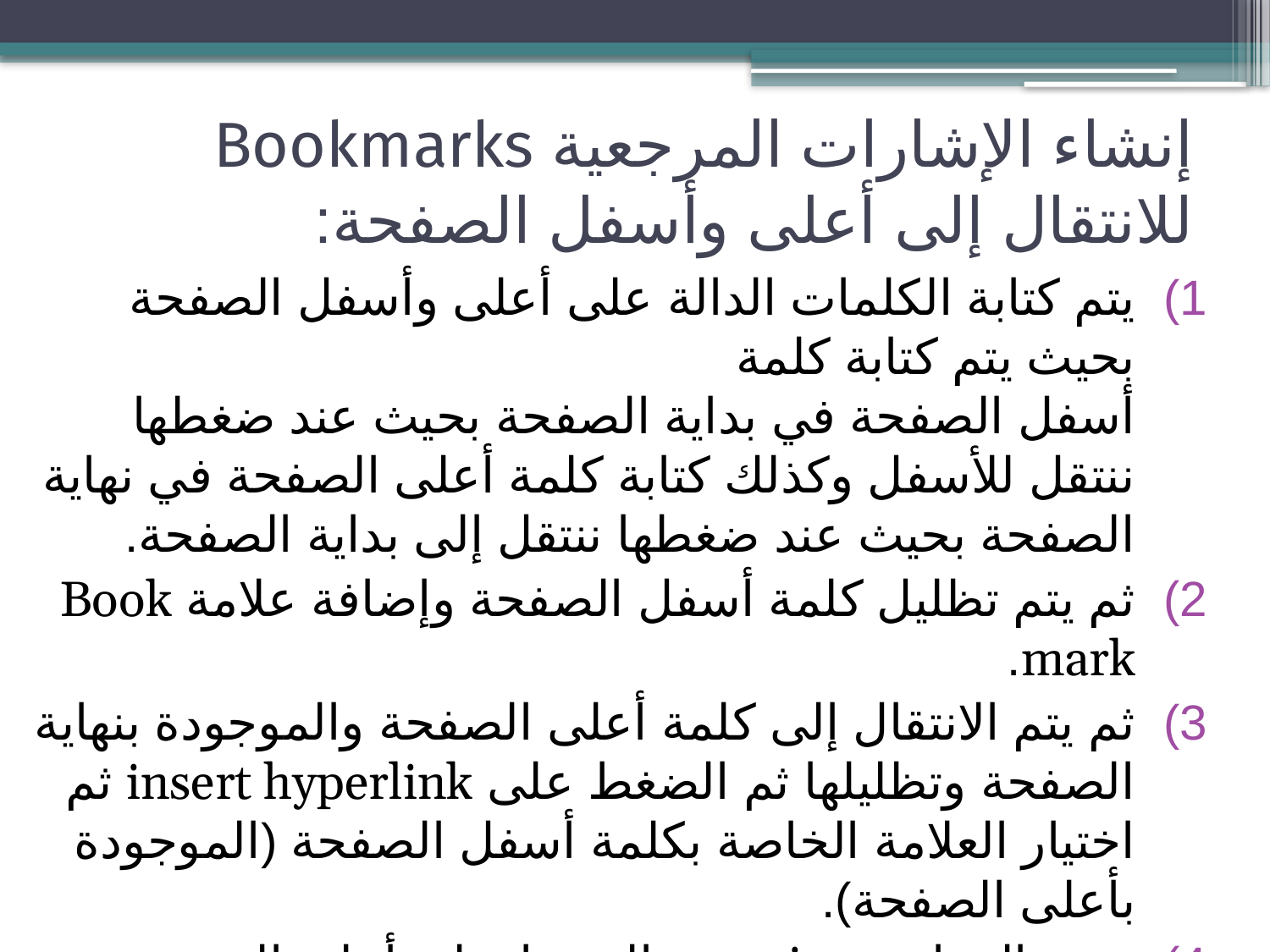

# إنشاء الإشارات المرجعية Bookmarks للانتقال إلى أعلى وأسفل الصفحة:
يتم كتابة الكلمات الدالة على أعلى وأسفل الصفحة بحيث يتم كتابة كلمة
أسفل الصفحة في بداية الصفحة بحيث عند ضغطها ننتقل للأسفل وكذلك كتابة كلمة أعلى الصفحة في نهاية الصفحة بحيث عند ضغطها ننتقل إلى بداية الصفحة.
ثم يتم تظليل كلمة أسفل الصفحة وإضافة علامة Book mark.
ثم يتم الانتقال إلى كلمة أعلى الصفحة والموجودة بنهاية الصفحة وتظليلها ثم الضغط على insert hyperlink ثم اختيار العلامة الخاصة بكلمة أسفل الصفحة (الموجودة بأعلى الصفحة).
وعند المعاينة preview والضغط على أعلى الصفحة سينتقل المؤشر إلى أعلى الصفحة.